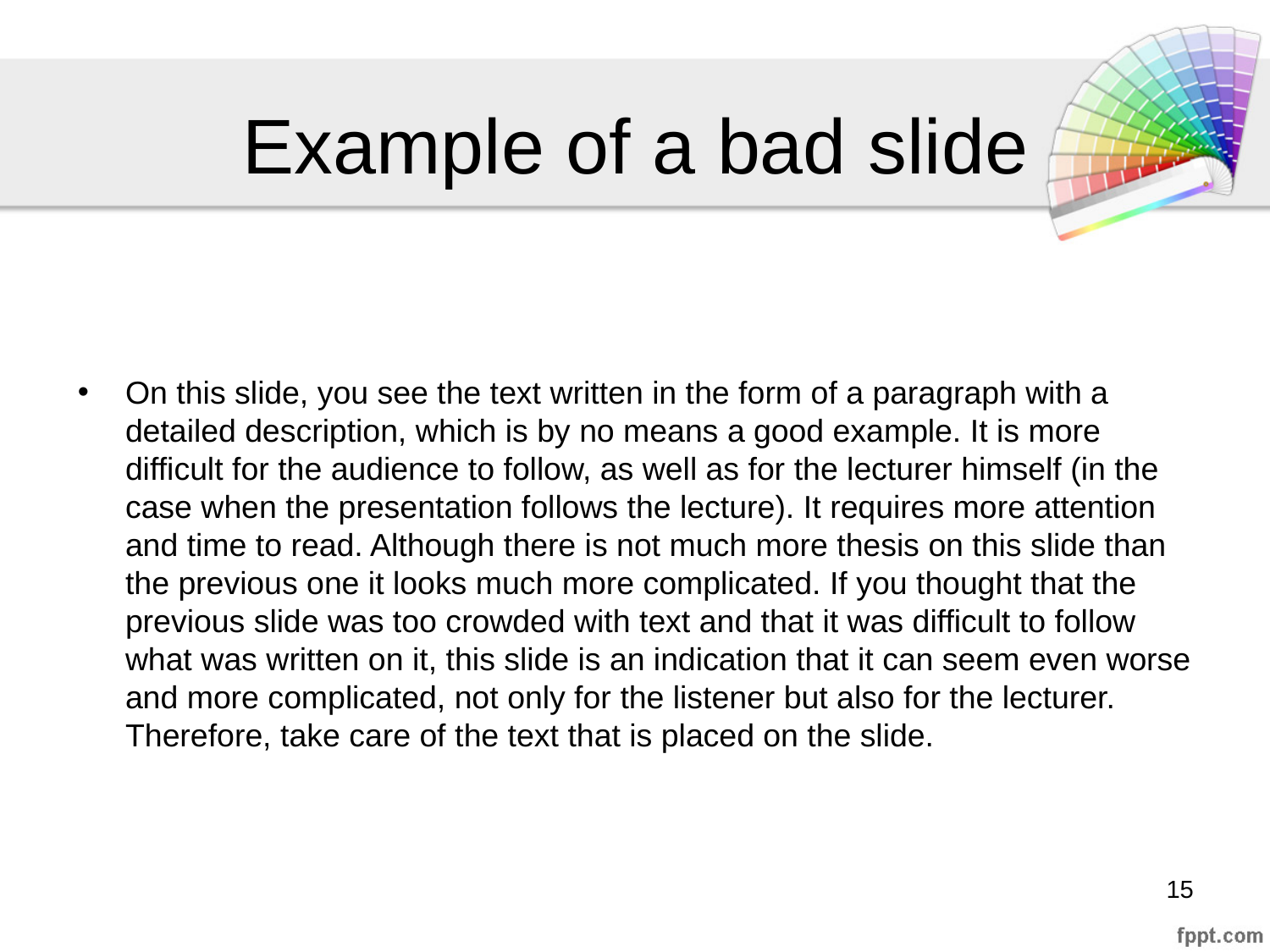

# Example of a bad slide
On this slide, you see the text written in the form of a paragraph with a detailed description, which is by no means a good example. It is more difficult for the audience to follow, as well as for the lecturer himself (in the case when the presentation follows the lecture). It requires more attention and time to read. Although there is not much more thesis on this slide than the previous one it looks much more complicated. If you thought that the previous slide was too crowded with text and that it was difficult to follow what was written on it, this slide is an indication that it can seem even worse and more complicated, not only for the listener but also for the lecturer. Therefore, take care of the text that is placed on the slide.
15